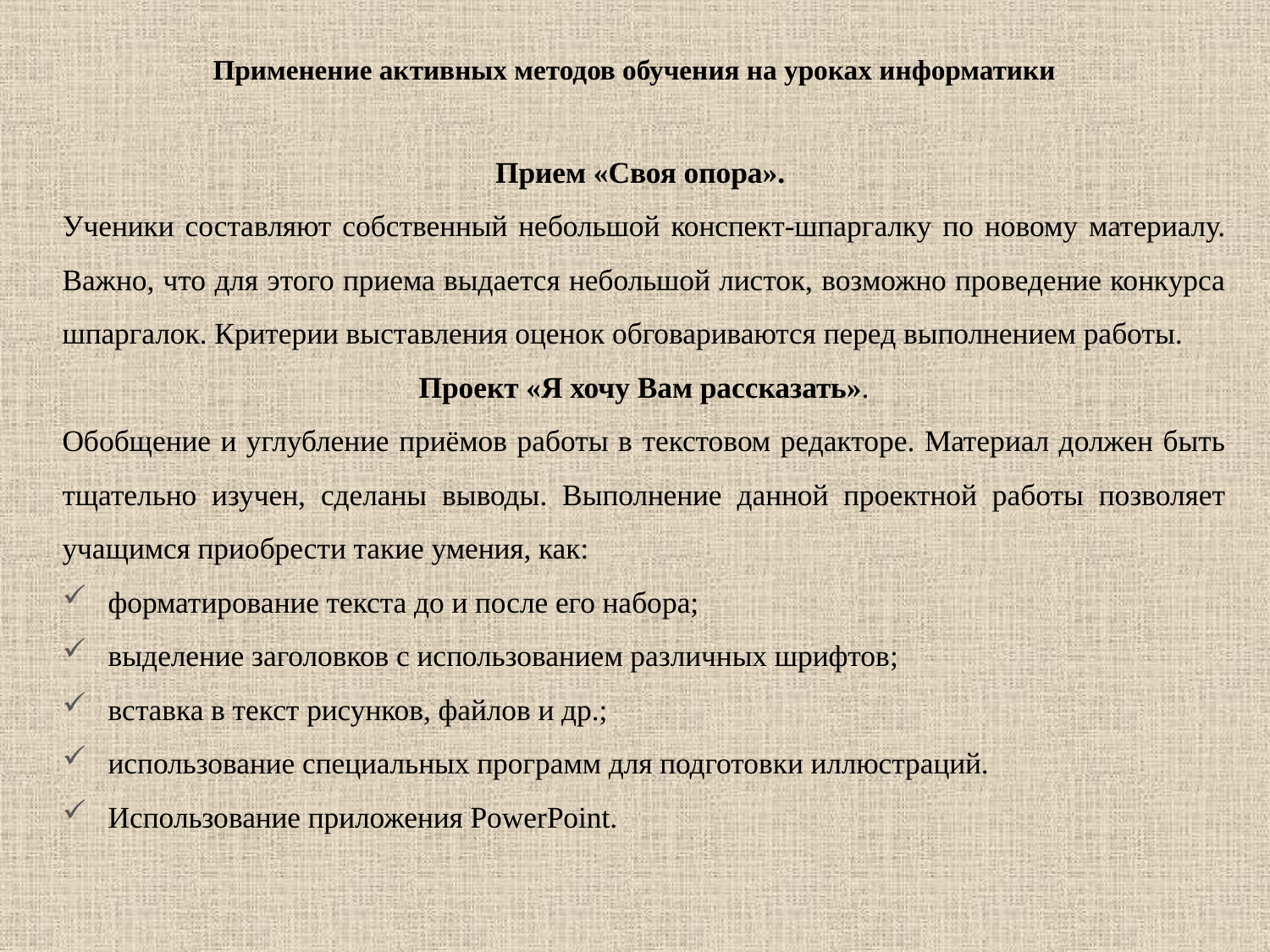

Применение активных методов обучения на уроках информатики
Прием «Своя опора».
Ученики составляют собственный небольшой конспект-шпаргалку по новому материалу. Важно, что для этого приема выдается небольшой листок, возможно проведение конкурса шпаргалок. Критерии выставления оценок обговариваются перед выполнением работы.
Проект «Я хочу Вам рассказать».
Обобщение и углубление приёмов работы в текстовом редакторе. Материал должен быть тщательно изучен, сделаны выводы. Выполнение данной проектной работы позволяет учащимся приобрести такие умения, как:
форматирование текста до и после его набора;
выделение заголовков с использованием различных шрифтов;
вставка в текст рисунков, файлов и др.;
использование специальных программ для подготовки иллюстраций.
Использование приложения PowerPoint.